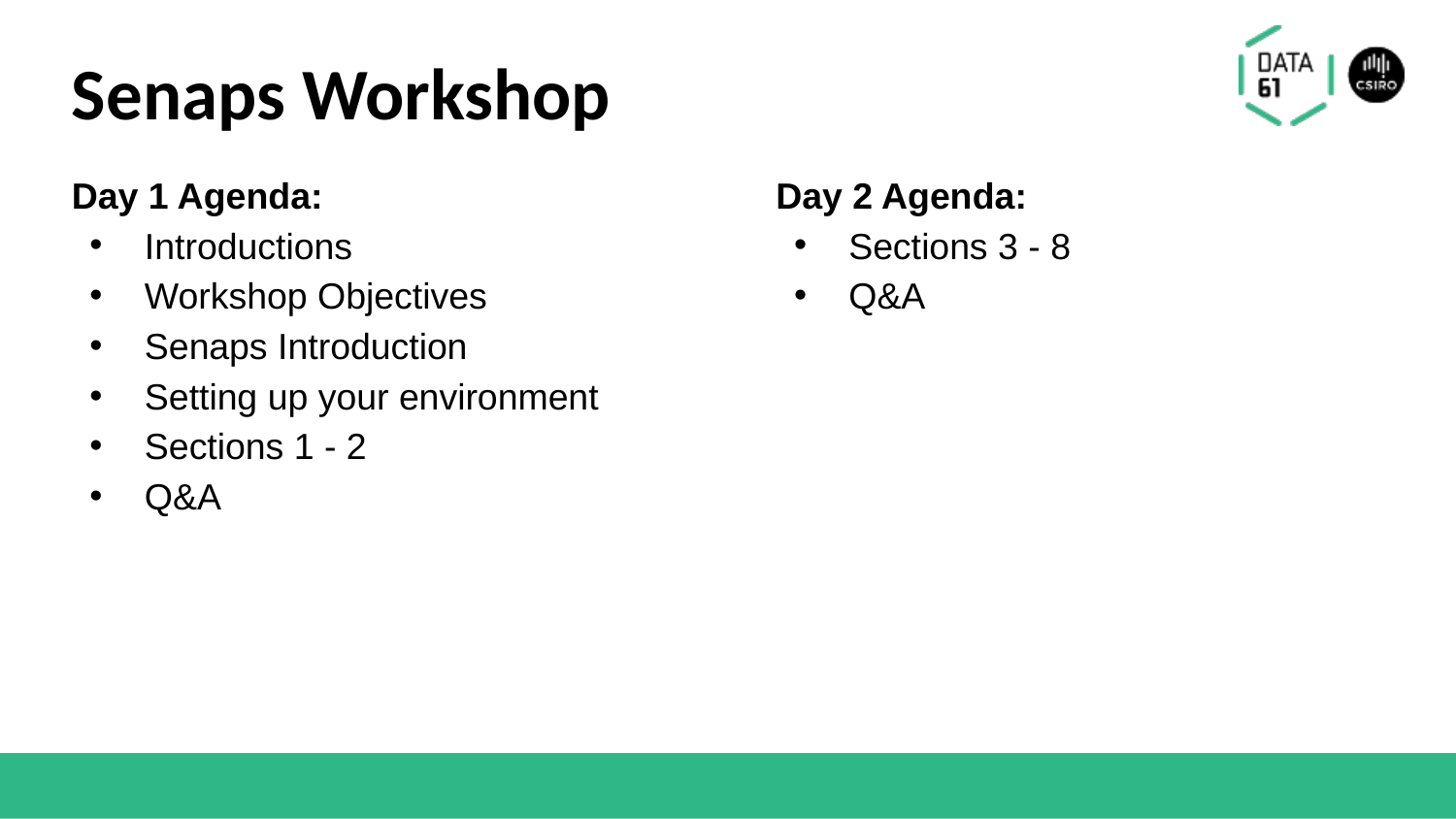

# Senaps Workshop
Day 1 Agenda:
Introductions
Workshop Objectives
Senaps Introduction
Setting up your environment
Sections 1 - 2
Q&A

Day 2 Agenda:
Sections 3 - 8
Q&A